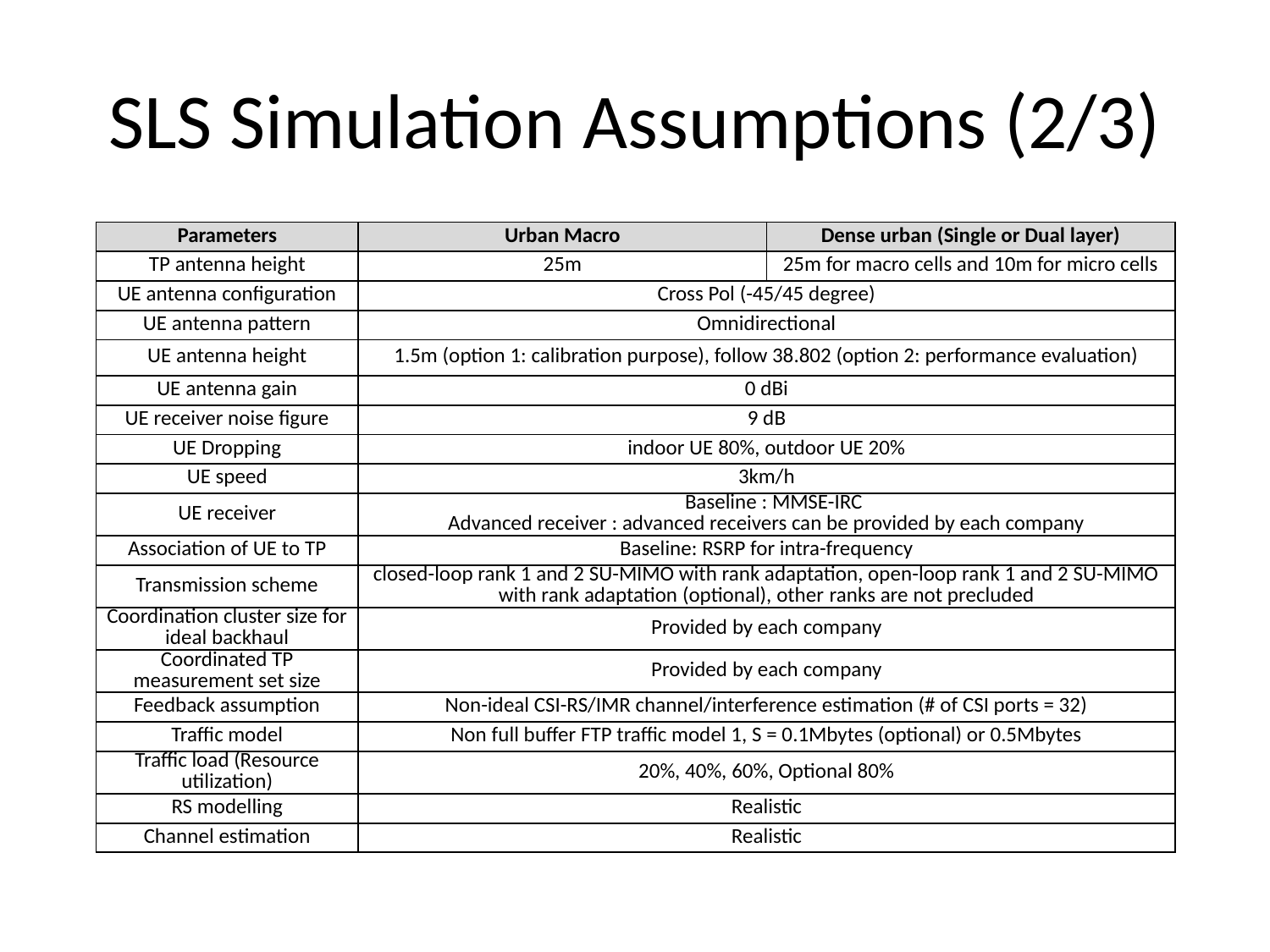

# SLS Simulation Assumptions (2/3)
| Parameters | Urban Macro | Dense urban (Single or Dual layer) |
| --- | --- | --- |
| TP antenna height | 25m | 25m for macro cells and 10m for micro cells |
| UE antenna configuration | Cross Pol (-45/45 degree) |  |
| UE antenna pattern | Omnidirectional |  |
| UE antenna height | 1.5m (option 1: calibration purpose), follow 38.802 (option 2: performance evaluation) |  |
| UE antenna gain | 0 dBi |  |
| UE receiver noise figure | 9 dB |  |
| UE Dropping | indoor UE 80%, outdoor UE 20% |  |
| UE speed | 3km/h |  |
| UE receiver | Baseline : MMSE-IRC     Advanced receiver : advanced receivers can be provided by each company |  |
| Association of UE to TP | Baseline: RSRP for intra-frequency |  |
| Transmission scheme | closed-loop rank 1 and 2 SU-MIMO with rank adaptation, open-loop rank 1 and 2 SU-MIMO with rank adaptation (optional), other ranks are not precluded |  |
| Coordination cluster size for ideal backhaul | Provided by each company |  |
| Coordinated TP measurement set size | Provided by each company |  |
| Feedback assumption | Non-ideal CSI-RS/IMR channel/interference estimation (# of CSI ports = 32) |  |
| Traffic model | Non full buffer FTP traffic model 1, S = 0.1Mbytes (optional) or 0.5Mbytes |  |
| Traffic load (Resource utilization) | 20%, 40%, 60%, Optional 80% |  |
| RS modelling | Realistic |  |
| Channel estimation | Realistic |  |